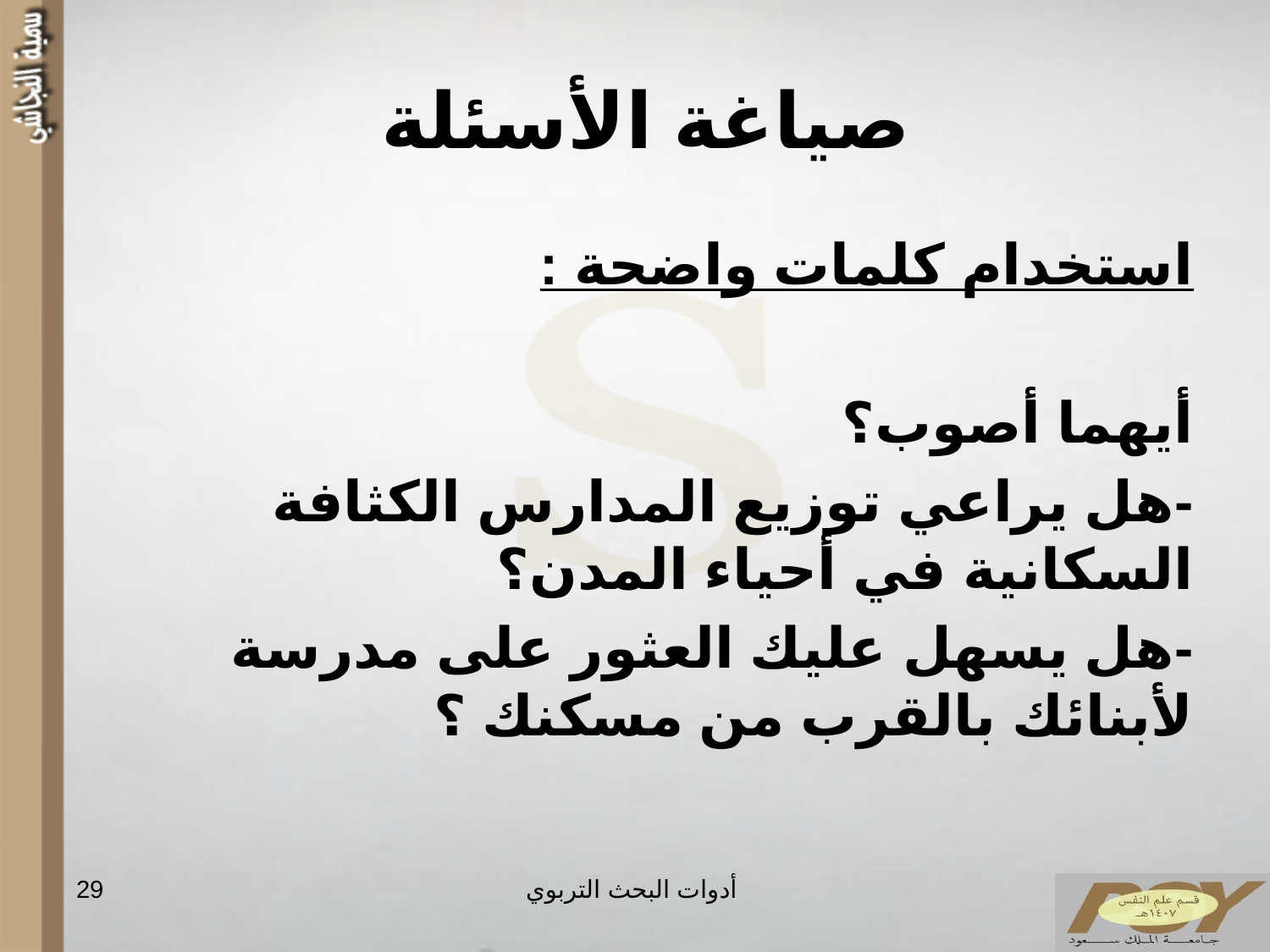

# صياغة الأسئلة
استخدام كلمات واضحة :

أيهما أصوب؟
-هل يراعي توزيع المدارس الكثافة السكانية في أحياء المدن؟
-هل يسهل عليك العثور على مدرسة لأبنائك بالقرب من مسكنك ؟
29
أدوات البحث التربوي